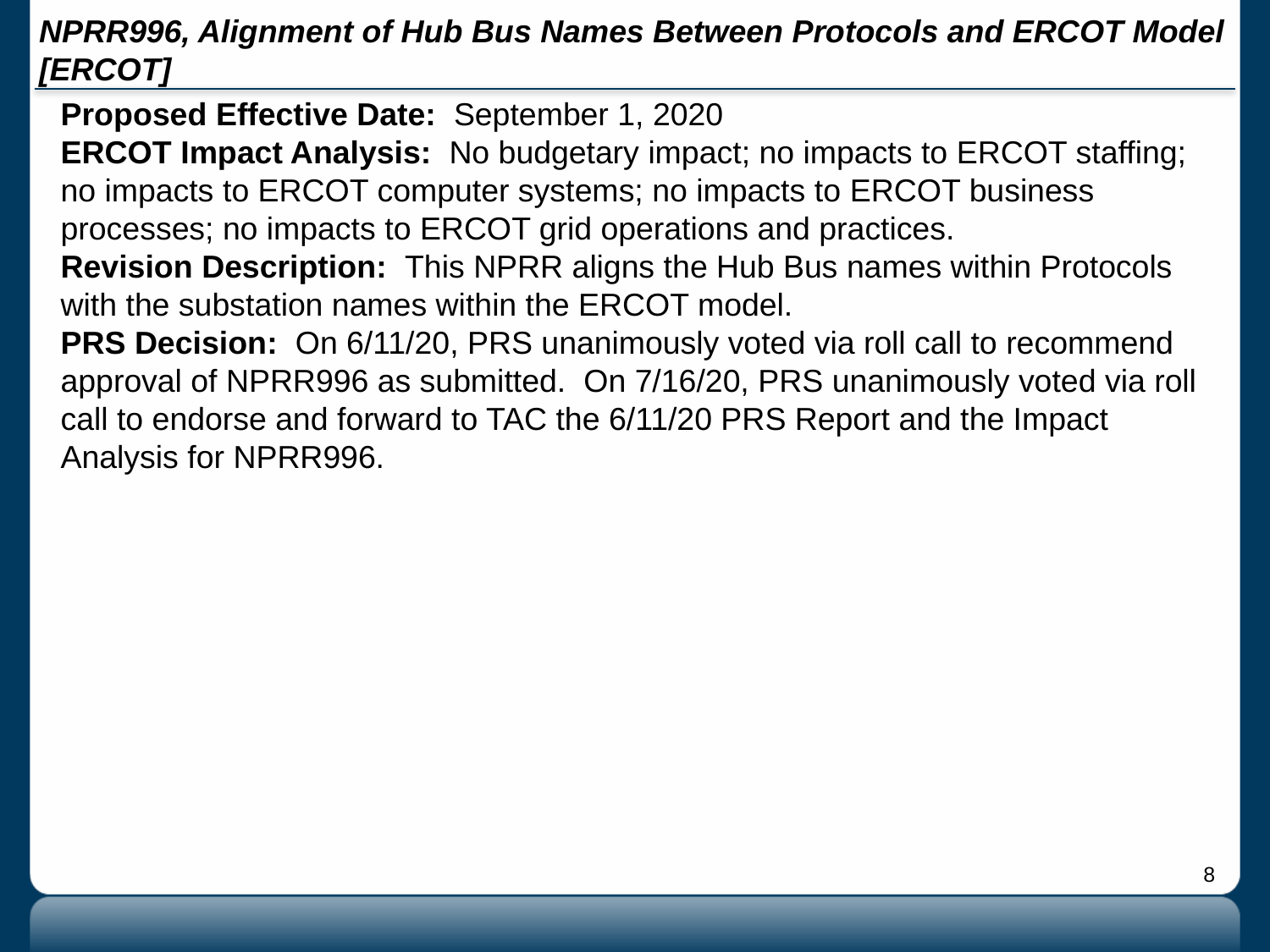

# NPRR996, Alignment of Hub Bus Names Between Protocols and ERCOT Model [ERCOT]
Proposed Effective Date:  September 1, 2020
ERCOT Impact Analysis:  No budgetary impact; no impacts to ERCOT staffing; no impacts to ERCOT computer systems; no impacts to ERCOT business processes; no impacts to ERCOT grid operations and practices.
Revision Description:  This NPRR aligns the Hub Bus names within Protocols with the substation names within the ERCOT model.
PRS Decision:  On 6/11/20, PRS unanimously voted via roll call to recommend approval of NPRR996 as submitted.  On 7/16/20, PRS unanimously voted via roll call to endorse and forward to TAC the 6/11/20 PRS Report and the Impact Analysis for NPRR996.